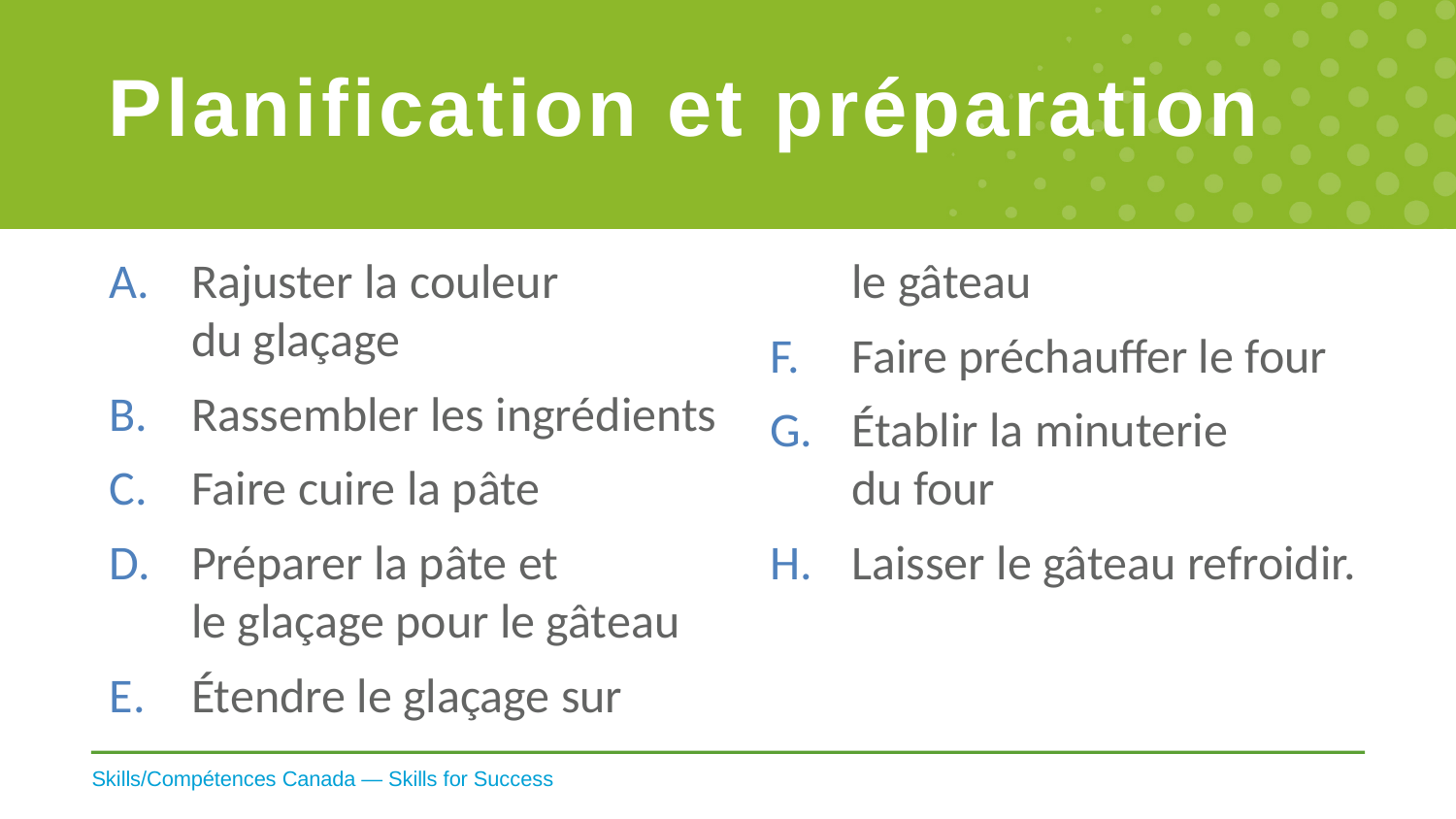

# Planification et préparation
Rajuster la couleur
du glaçage
Rassembler les ingrédients
Faire cuire la pâte
Préparer la pâte et
le glaçage pour le gâteau
Étendre le glaçage sur
le gâteau
Faire préchauffer le four
Établir la minuterie
du four
Laisser le gâteau refroidir.